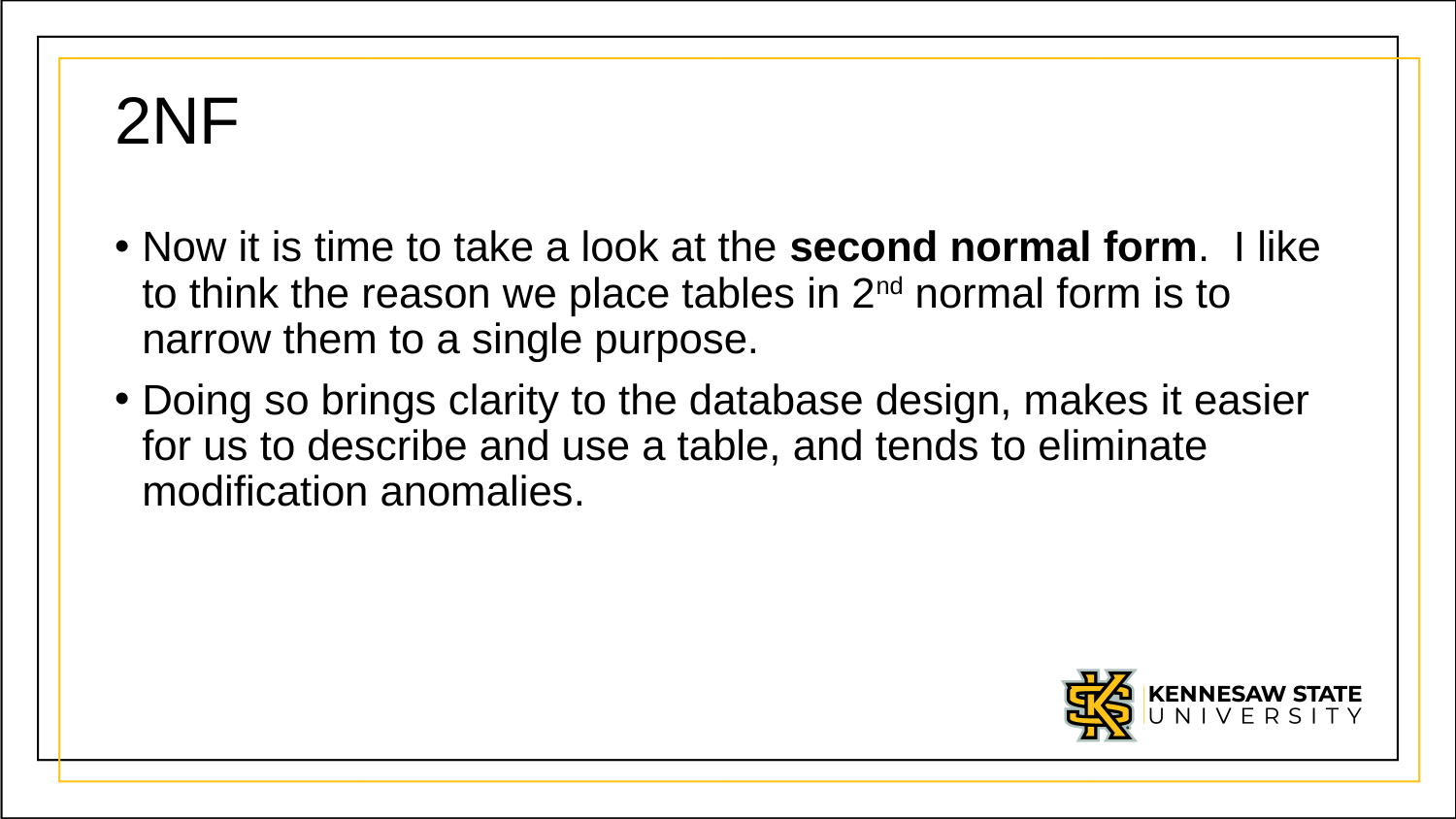

# 2NF
Now it is time to take a look at the second normal form.  I like to think the reason we place tables in 2nd normal form is to narrow them to a single purpose.
Doing so brings clarity to the database design, makes it easier for us to describe and use a table, and tends to eliminate modification anomalies.